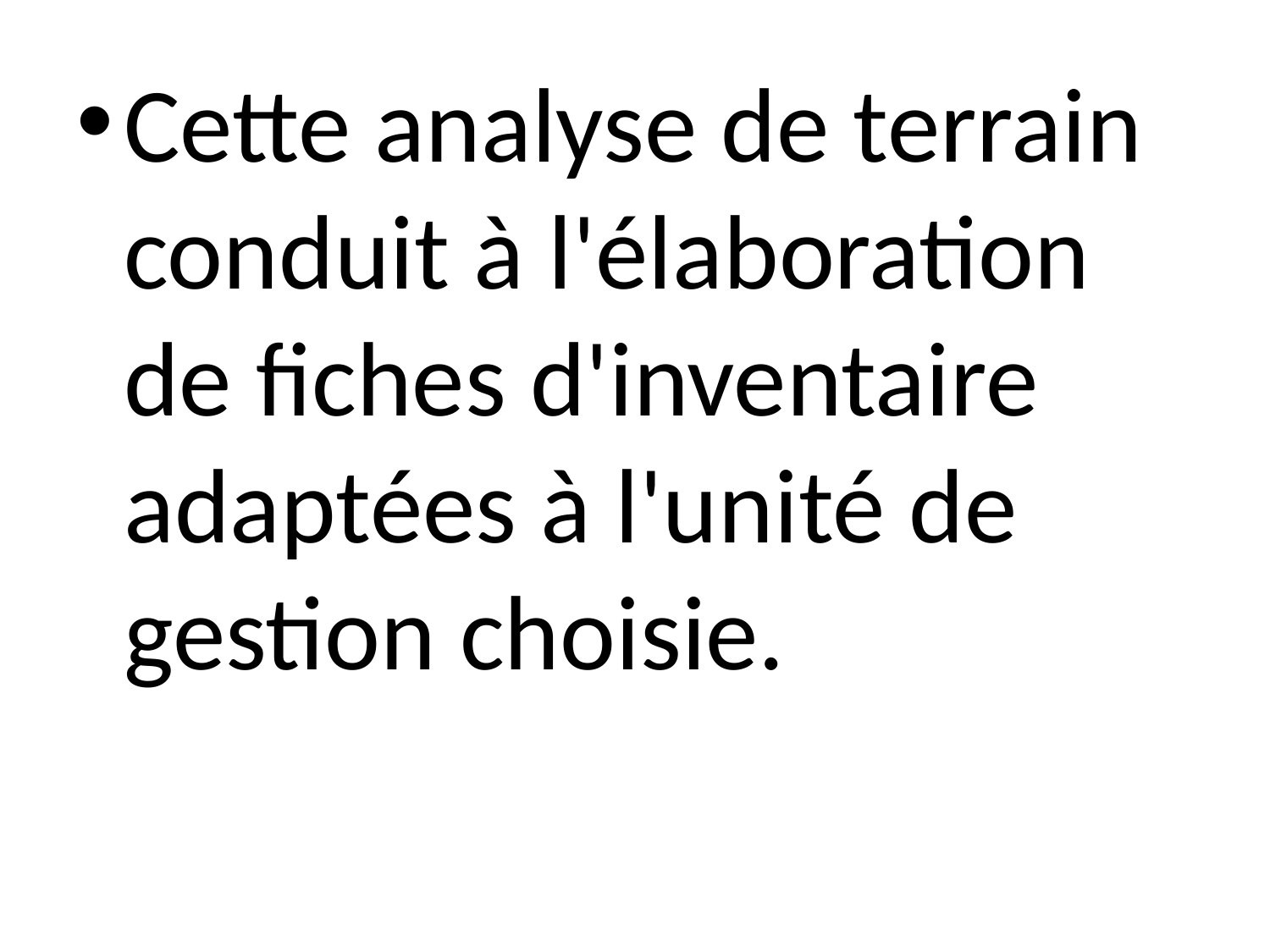

Cette analyse de terrain conduit à l'élaboration de fiches d'inventaire adaptées à l'unité de gestion choisie.